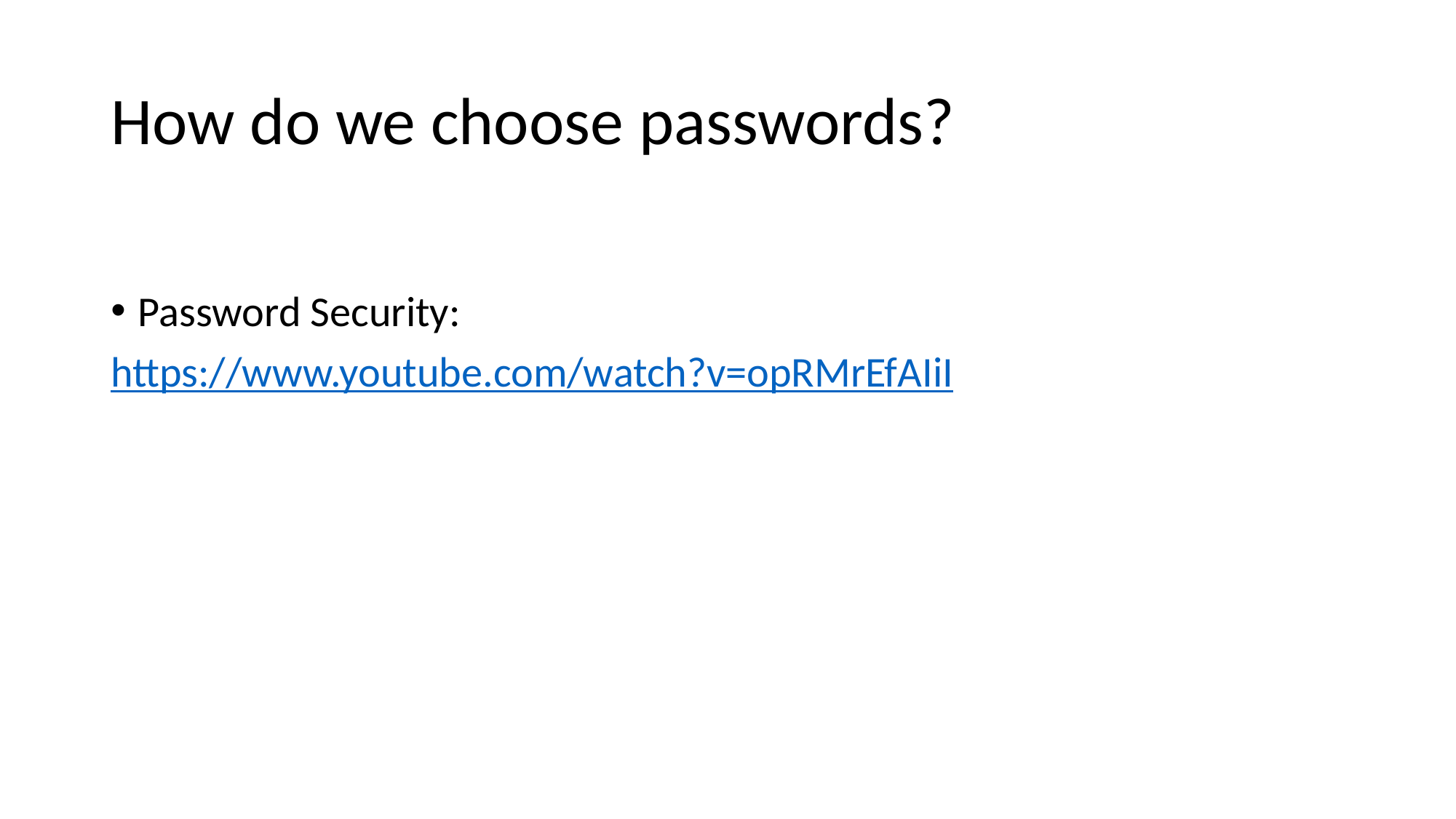

# How do we choose passwords?

Password Security:
https://www.youtube.com/watch?v=opRMrEfAIiI